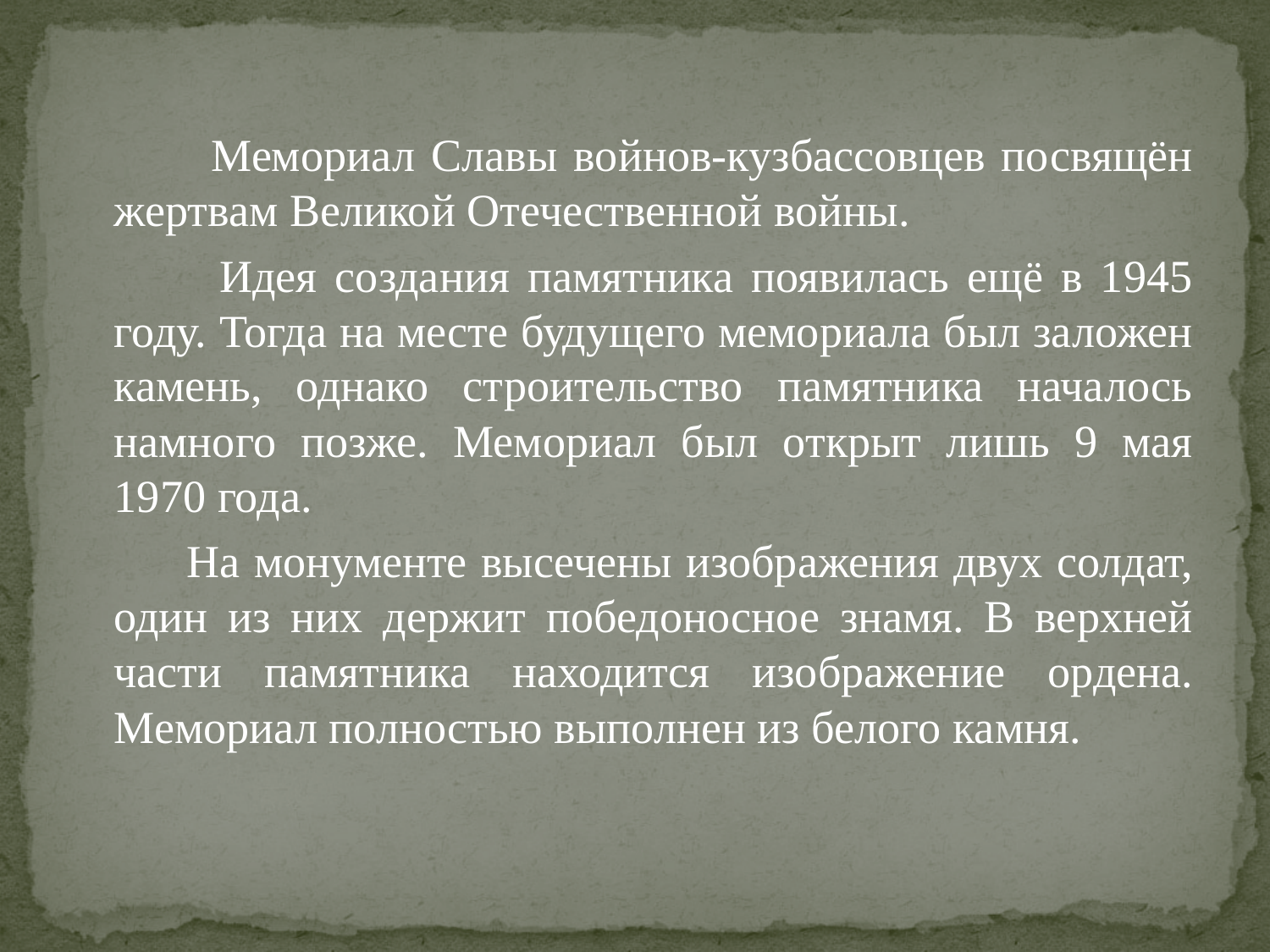

Мемориал Славы войнов-кузбассовцев посвящён жертвам Великой Отечественной войны.
        Идея создания памятника появилась ещё в 1945 году. Тогда на месте будущего мемориала был заложен камень, однако строительство памятника началось намного позже. Мемориал был открыт лишь 9 мая 1970 года.
        На монументе высечены изображения двух солдат, один из них держит победоносное знамя. В верхней части памятника находится изображение ордена. Мемориал полностью выполнен из белого камня.